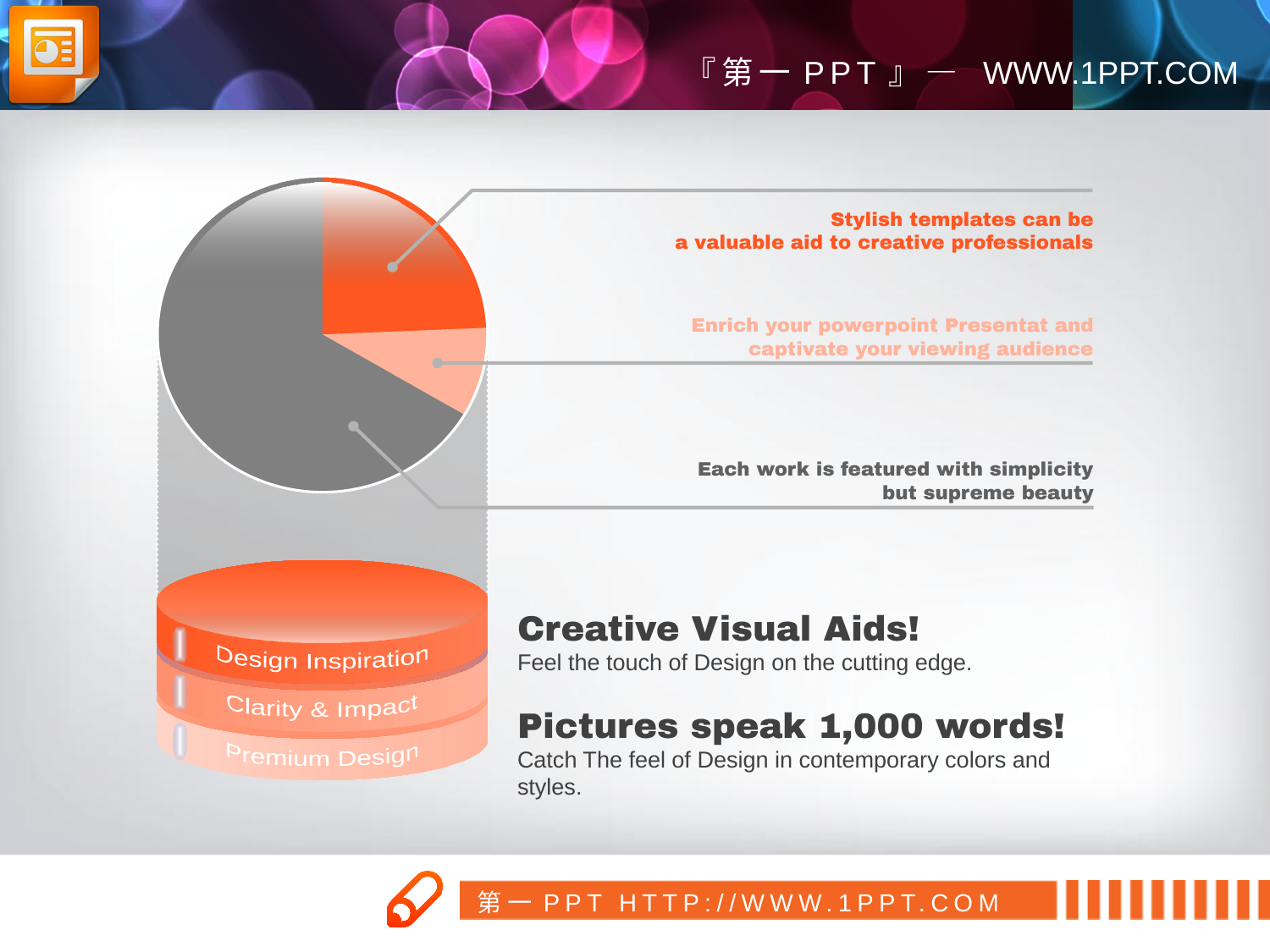

Stylish templates can be
a valuable aid to creative professionals
Enrich your powerpoint Presentat and
 captivate your viewing audience

Each work is featured with simplicity
but supreme beauty

Creative Visual Aids!
Feel the touch of Design on the cutting edge.

Pictures speak 1,000 words!
Catch The feel of Design in contemporary colors and styles.

Clarity & Impact

Design Inspiration

Premium Design